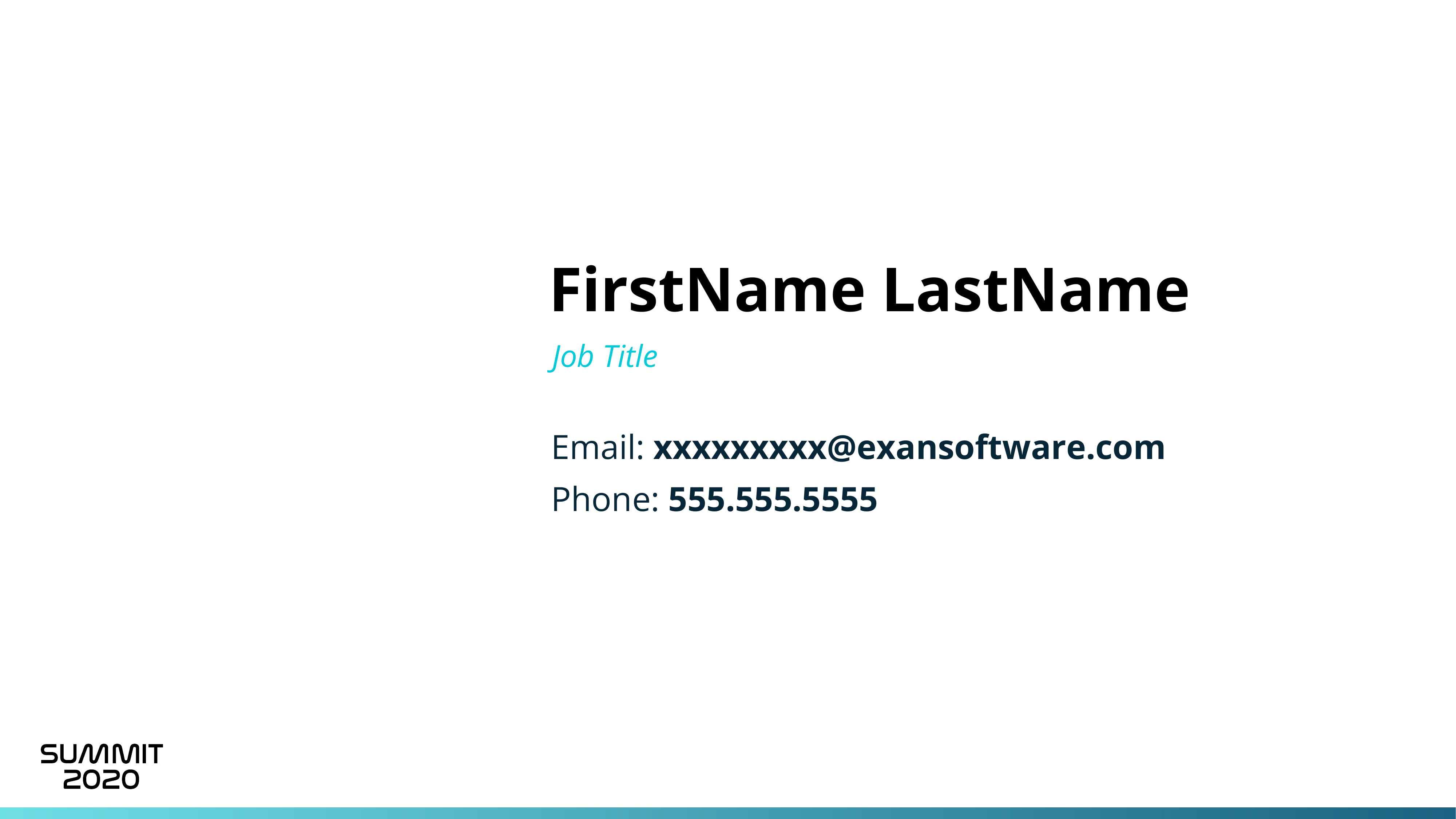

FirstName LastName
Job Title
Email: xxxxxxxxx@exansoftware.com
Phone: 555.555.5555